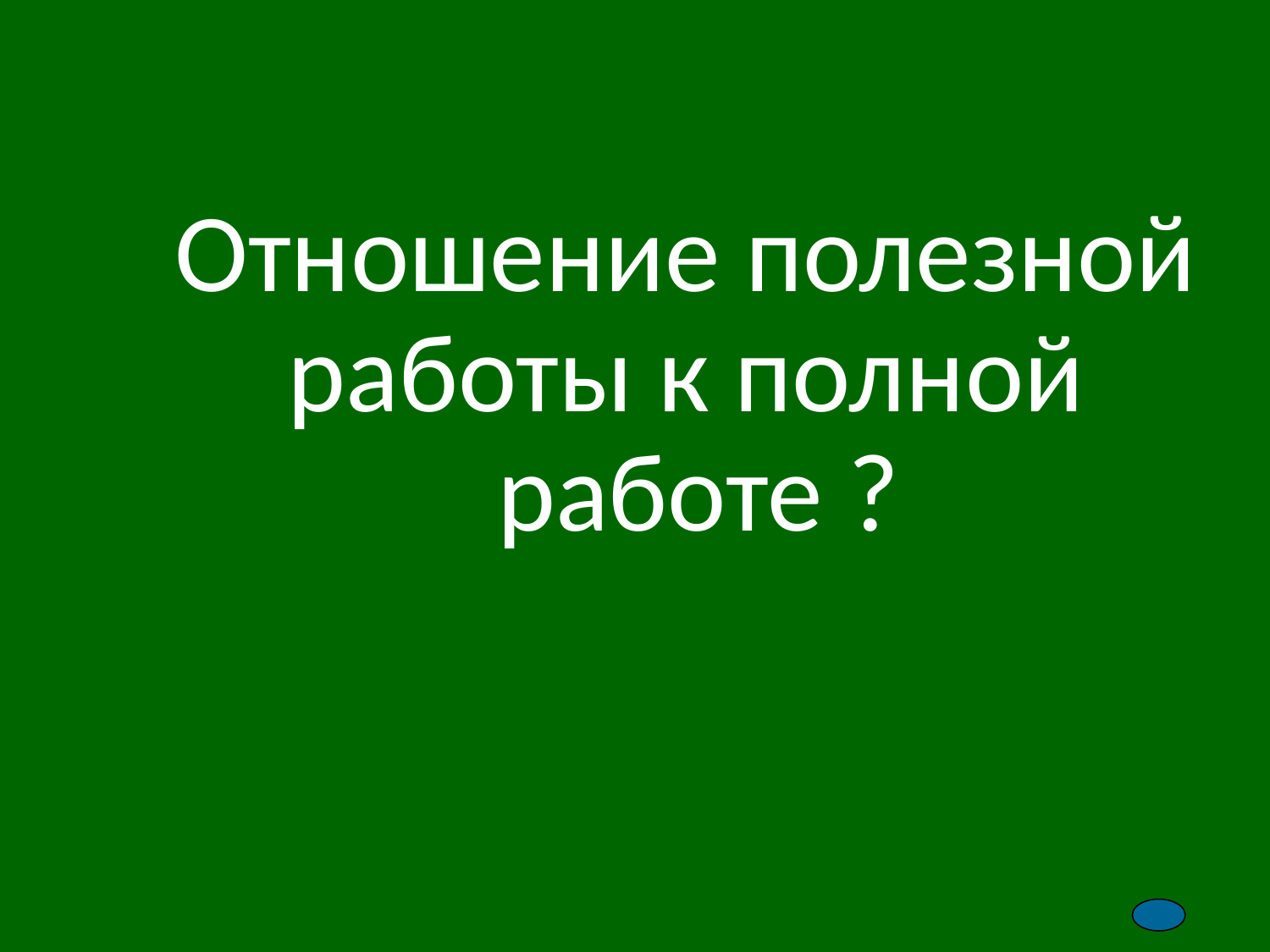

Отношение полезной
работы к полной
работе ?